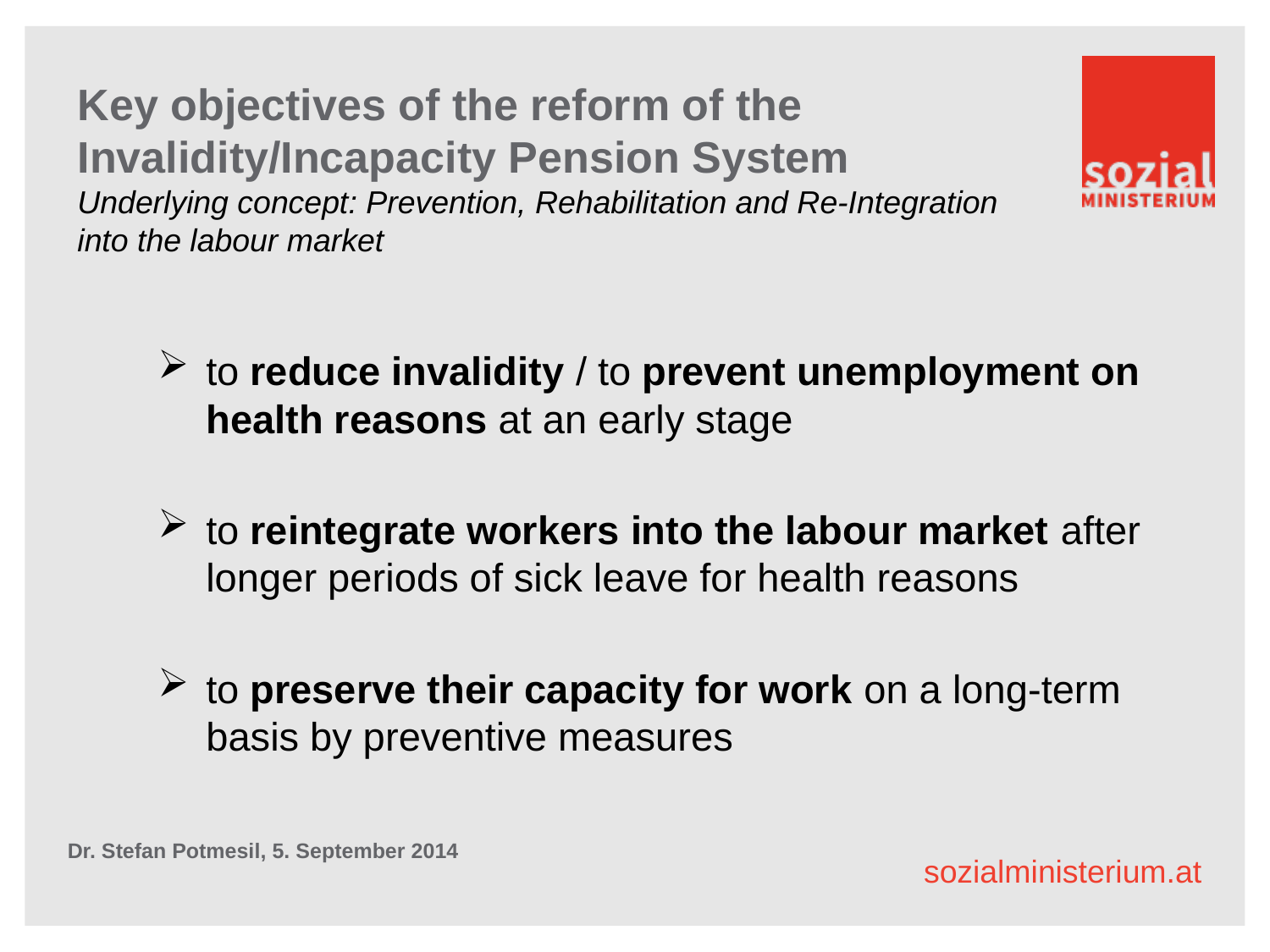

# Key objectives of the reform of the Invalidity/Incapacity Pension System
Underlying concept: Prevention, Rehabilitation and Re-Integration into the labour market

to reduce invalidity / to prevent unemployment on health reasons at an early stage

to reintegrate workers into the labour market after longer periods of sick leave for health reasons

to preserve their capacity for work on a long-term basis by preventive measures

Dr. Stefan Potmesil, 5. September 2014